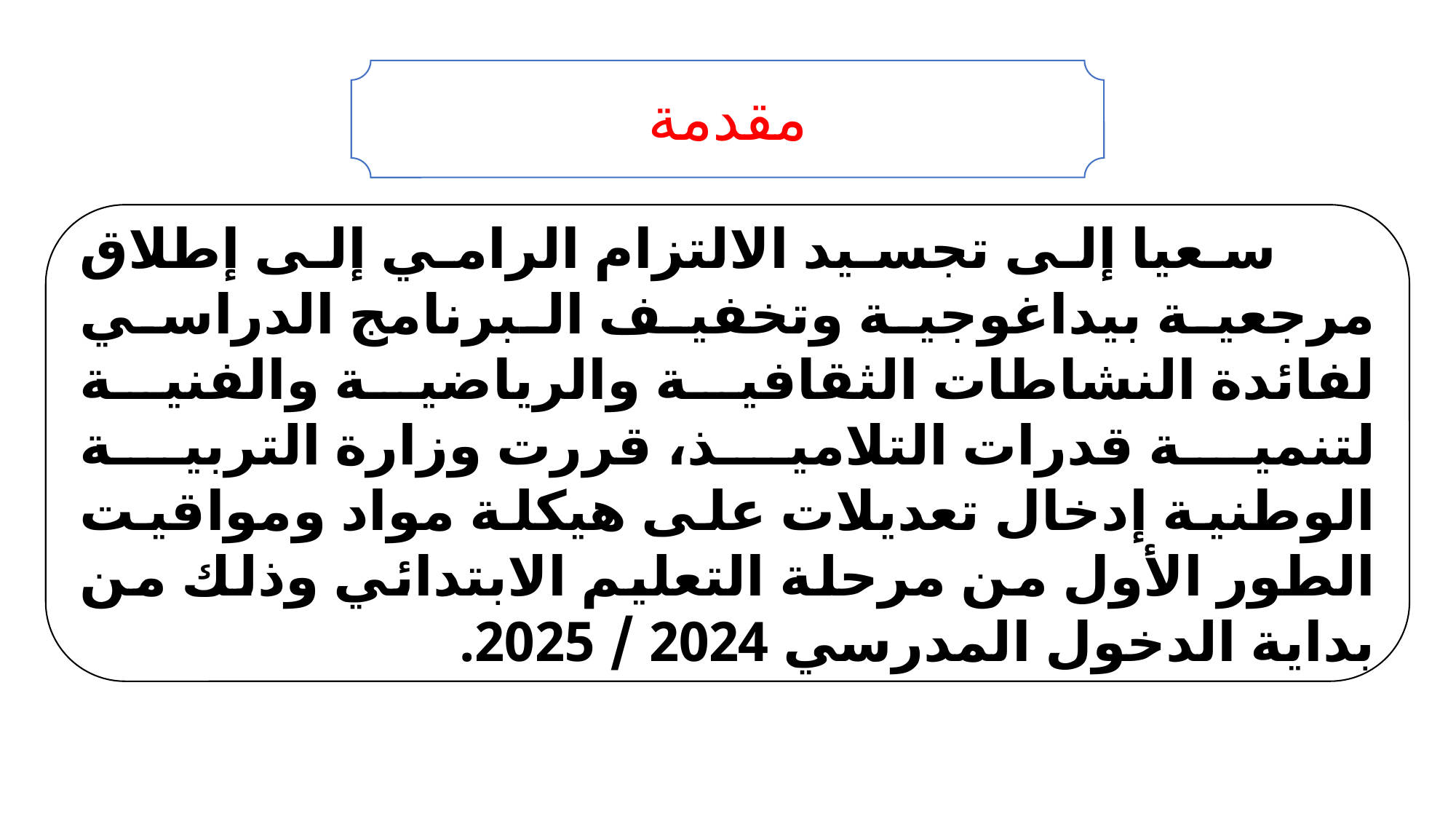

مقدمة
       سعيا إلى تجسيد الالتزام الرامي إلى إطلاق مرجعية بيداغوجية وتخفيف البرنامج الدراسي لفائدة النشاطات الثقافية والرياضية والفنية لتنمية قدرات التلاميذ، قررت وزارة التربية الوطنية إدخال تعديلات على هيكلة مواد ومواقيت الطور الأول من مرحلة التعليم الابتدائي وذلك من بداية الدخول المدرسي 2024 / 2025.